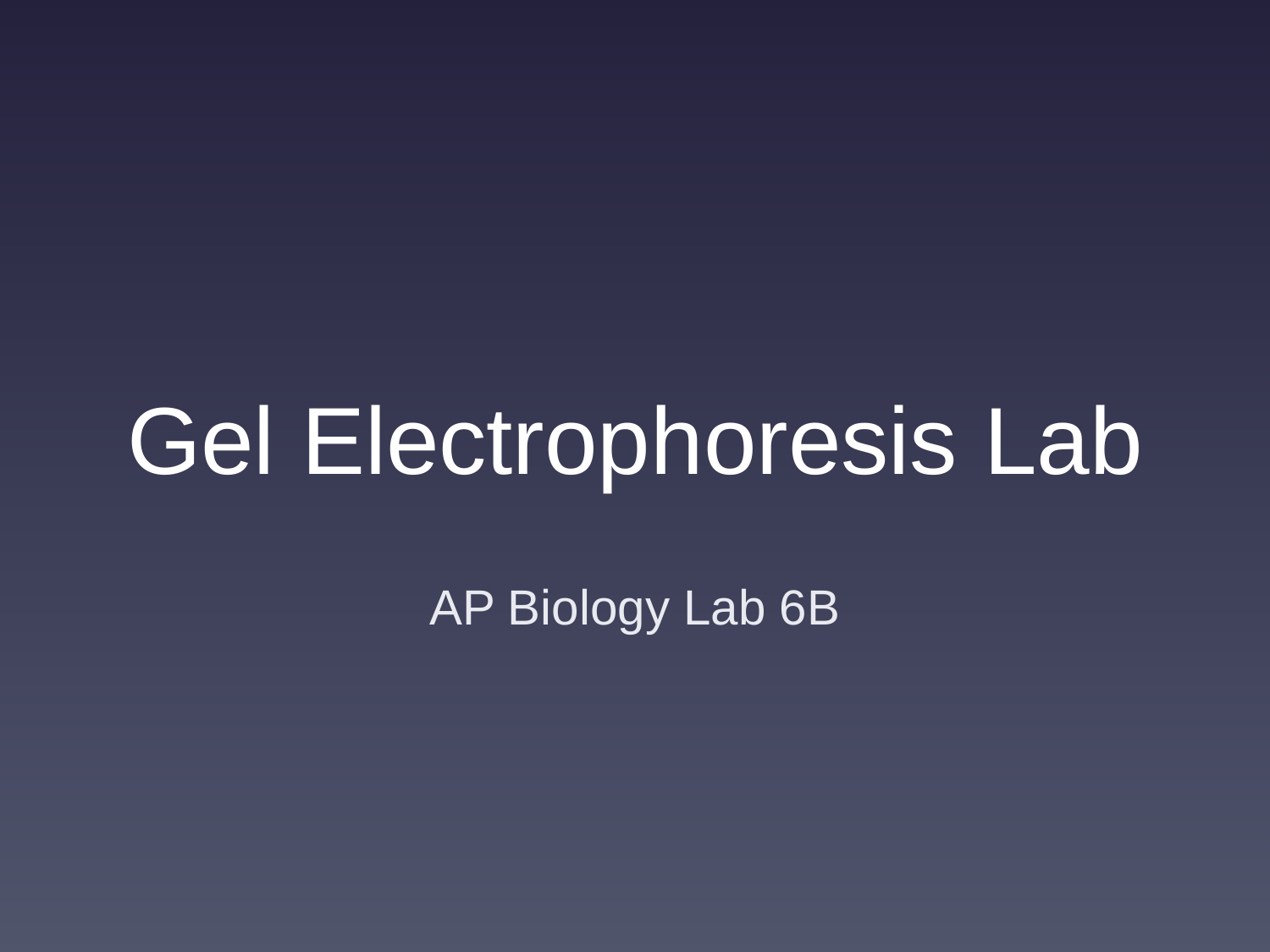

# Gel Electrophoresis Lab
AP Biology Lab 6B